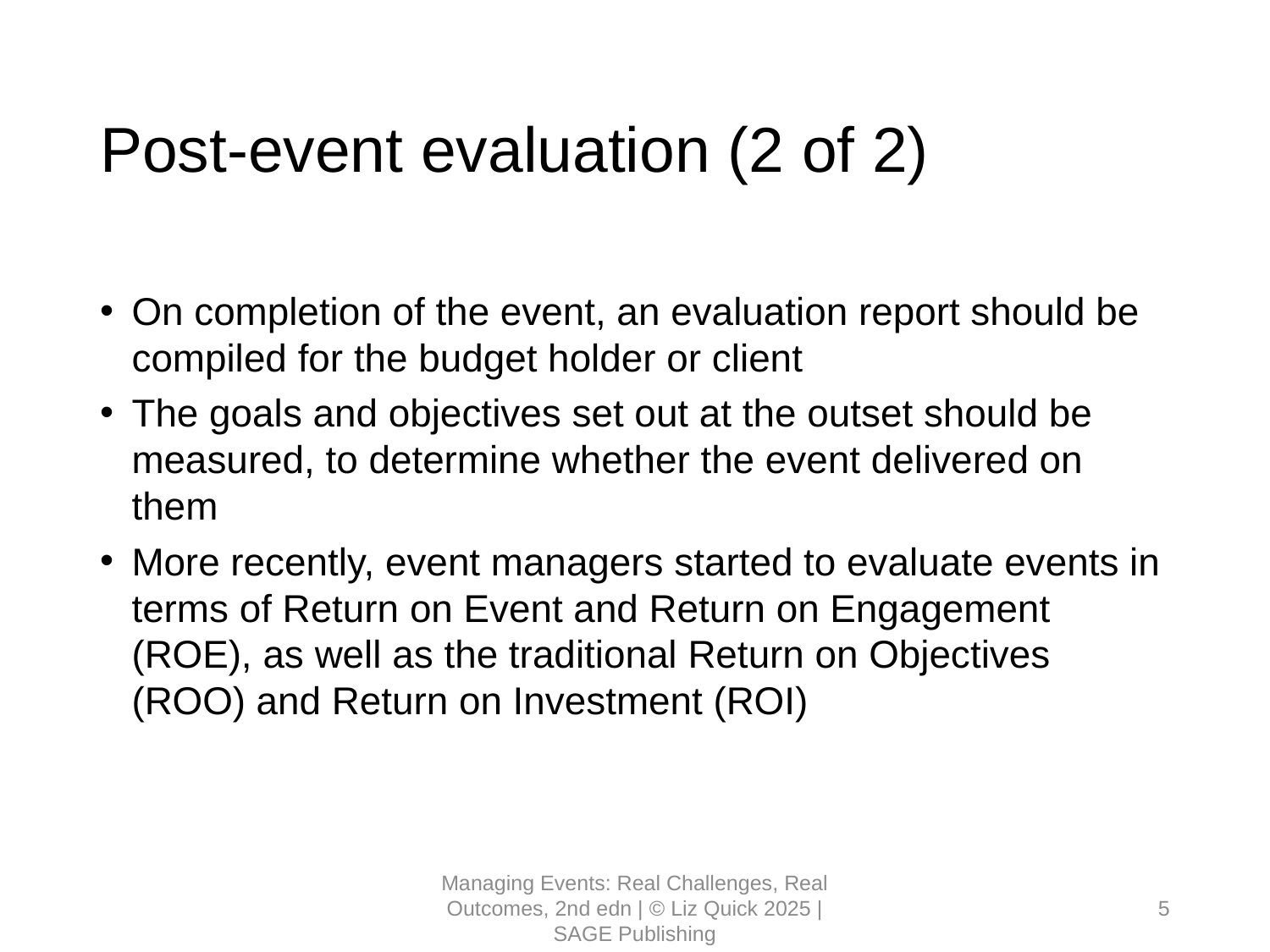

# Post-event evaluation (2 of 2)
On completion of the event, an evaluation report should be compiled for the budget holder or client
The goals and objectives set out at the outset should be measured, to determine whether the event delivered on them
More recently, event managers started to evaluate events in terms of Return on Event and Return on Engagement (ROE), as well as the traditional Return on Objectives (ROO) and Return on Investment (ROI)
Managing Events: Real Challenges, Real Outcomes, 2nd edn | © Liz Quick 2025 | SAGE Publishing
5